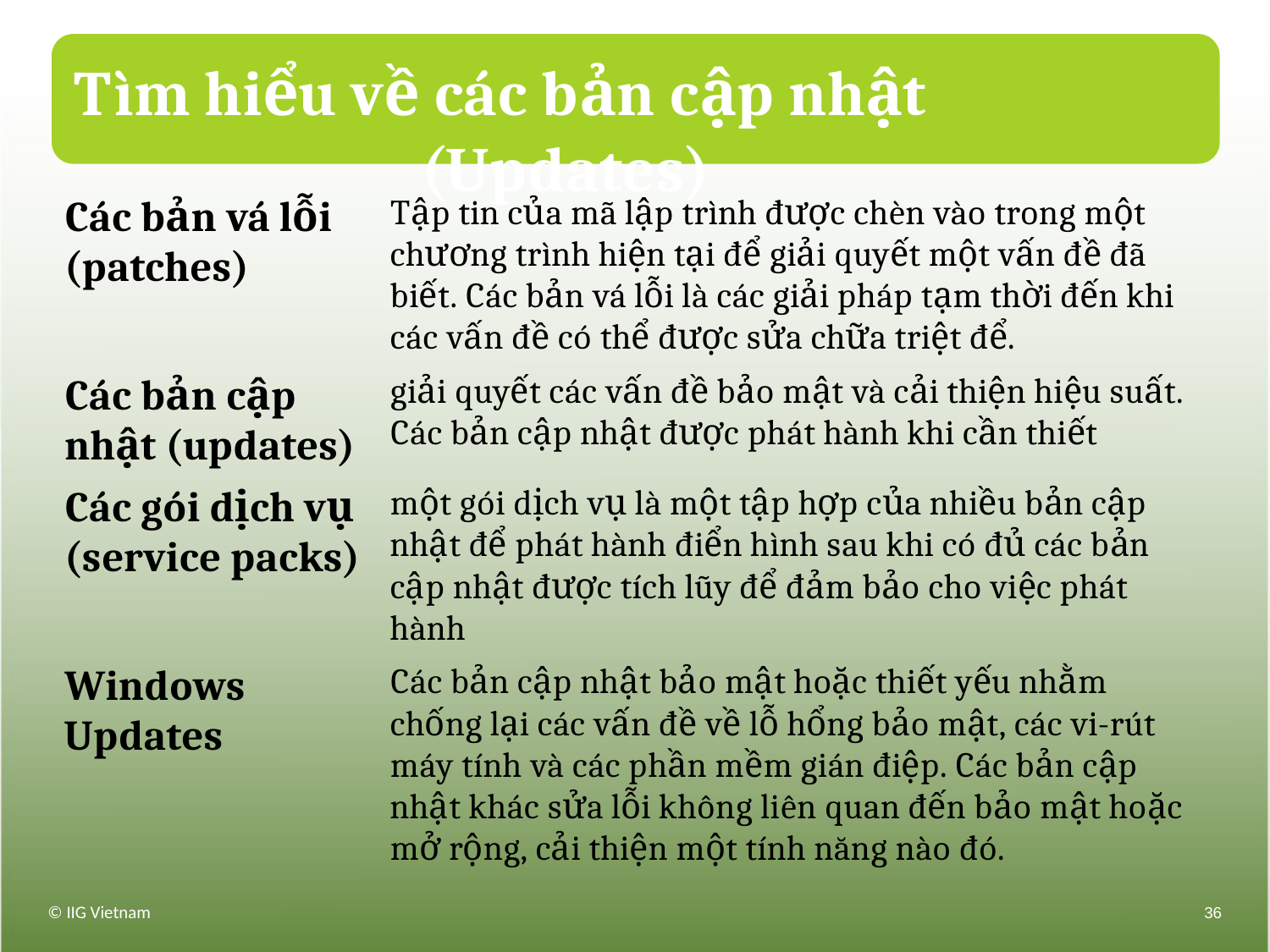

# Tìm hiểu về các bản cập nhật (Updates)
| Các bản vá lỗi (patches) | Tập tin của mã lập trình được chèn vào trong một chương trình hiện tại để giải quyết một vấn đề đã biết. Các bản vá lỗi là các giải pháp tạm thời đến khi các vấn đề có thể được sửa chữa triệt để. |
| --- | --- |
| Các bản cập nhật (updates) | giải quyết các vấn đề bảo mật và cải thiện hiệu suất. Các bản cập nhật được phát hành khi cần thiết |
| Các gói dịch vụ (service packs) | một gói dịch vụ là một tập hợp của nhiều bản cập nhật để phát hành điển hình sau khi có đủ các bản cập nhật được tích lũy để đảm bảo cho việc phát hành |
| Windows Updates | Các bản cập nhật bảo mật hoặc thiết yếu nhằm chống lại các vấn đề về lỗ hổng bảo mật, các vi-rút máy tính và các phần mềm gián điệp. Các bản cập nhật khác sửa lỗi không liên quan đến bảo mật hoặc mở rộng, cải thiện một tính năng nào đó. |
© IIG Vietnam
36